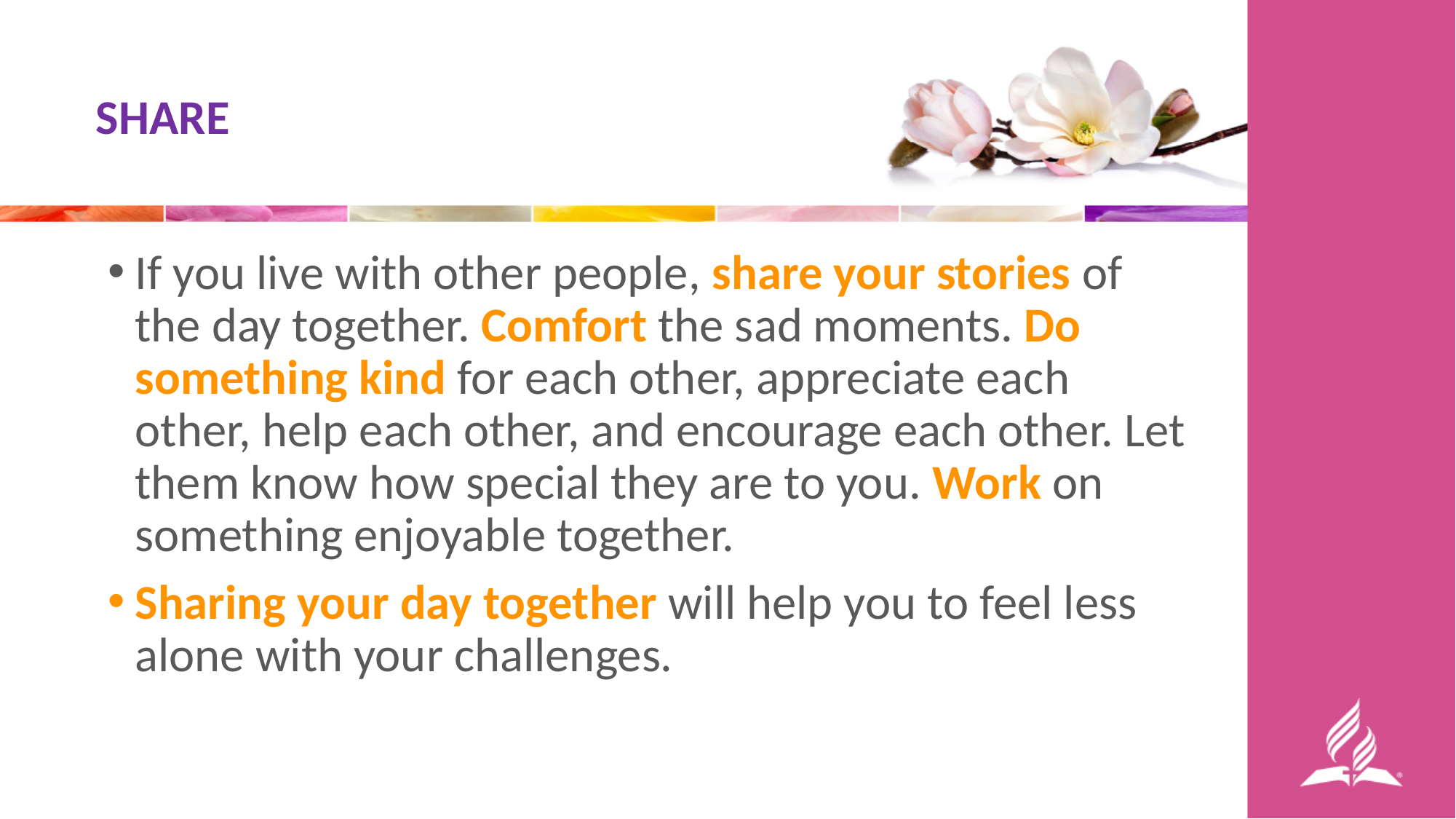

SHARE
If you live with other people, share your stories of the day together. Comfort the sad moments. Do something kind for each other, appreciate each other, help each other, and encourage each other. Let them know how special they are to you. Work on something enjoyable together.
Sharing your day together will help you to feel less alone with your challenges.